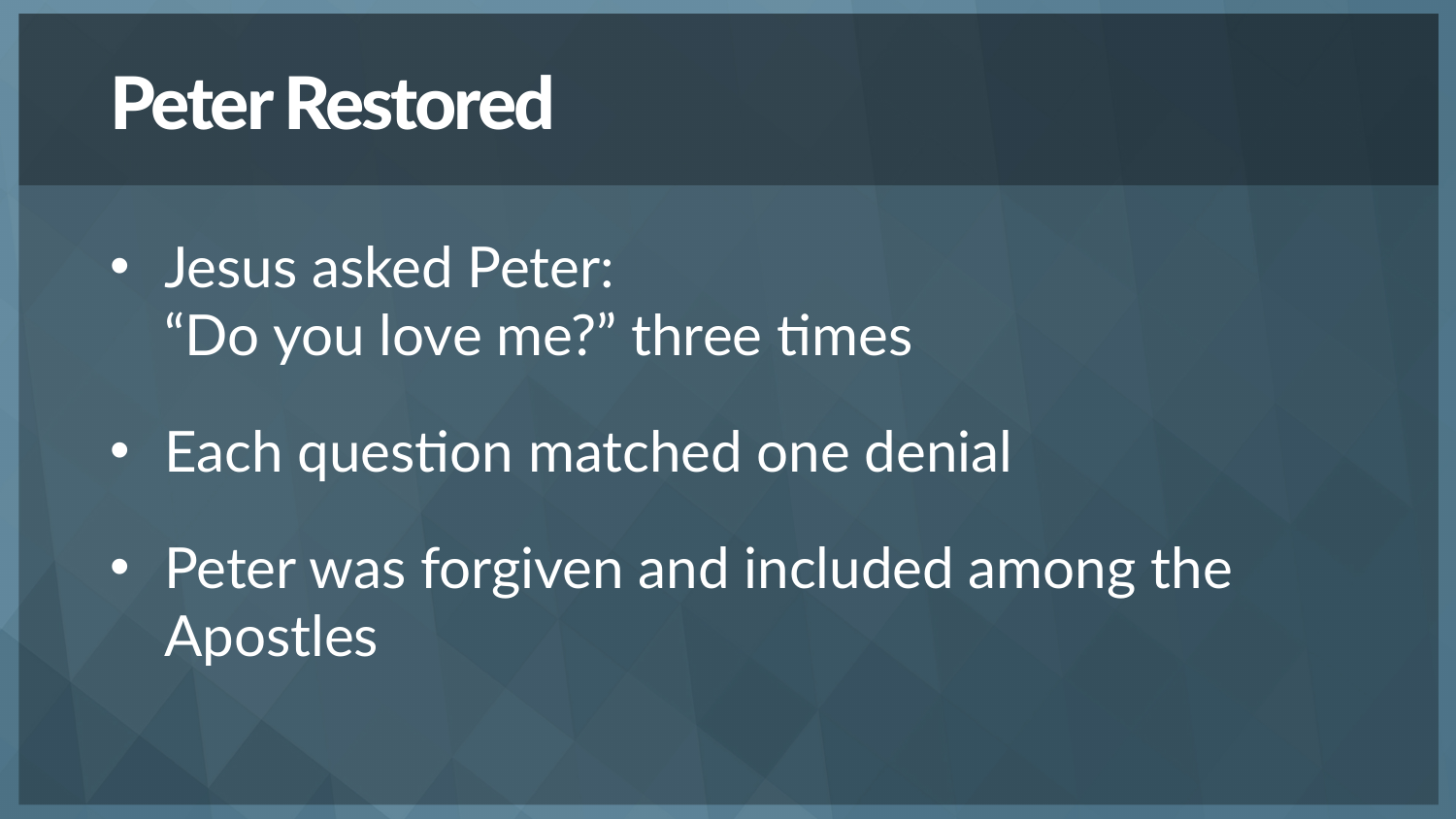

# Peter Restored
Jesus asked Peter:
“Do you love me?” three times
Each question matched one denial
Peter was forgiven and included among the Apostles